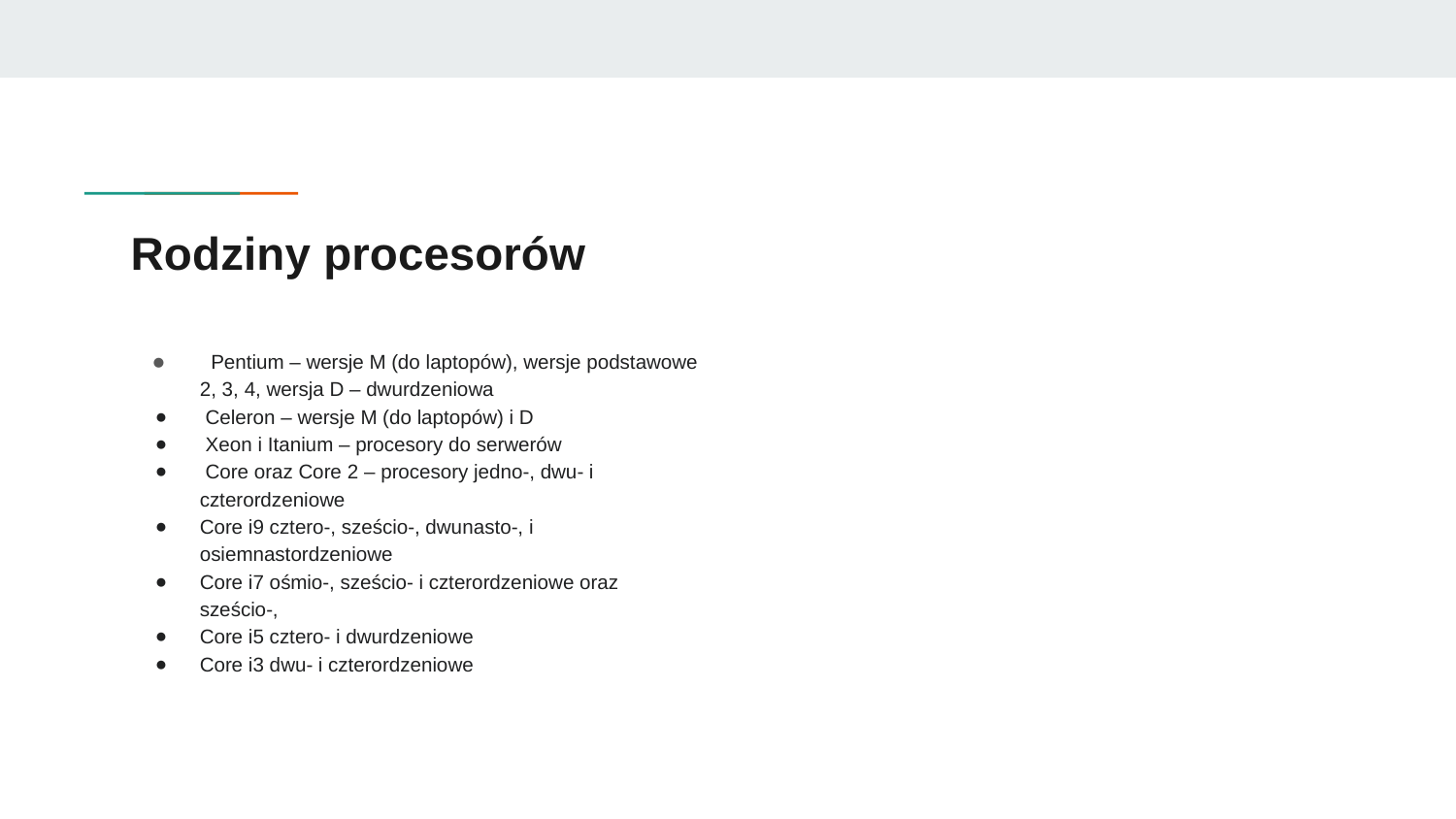

# Rodziny procesorów
  Pentium – wersje M (do laptopów), wersje podstawowe 2, 3, 4, wersja D – dwurdzeniowa
 Celeron – wersje M (do laptopów) i D
 Xeon i Itanium – procesory do serwerów
 Core oraz Core 2 – procesory jedno-, dwu- i czterordzeniowe
Core i9 cztero-, sześcio-, dwunasto-, i osiemnastordzeniowe
Core i7 ośmio-, sześcio- i czterordzeniowe oraz sześcio-,
Core i5 cztero- i dwurdzeniowe
Core i3 dwu- i czterordzeniowe